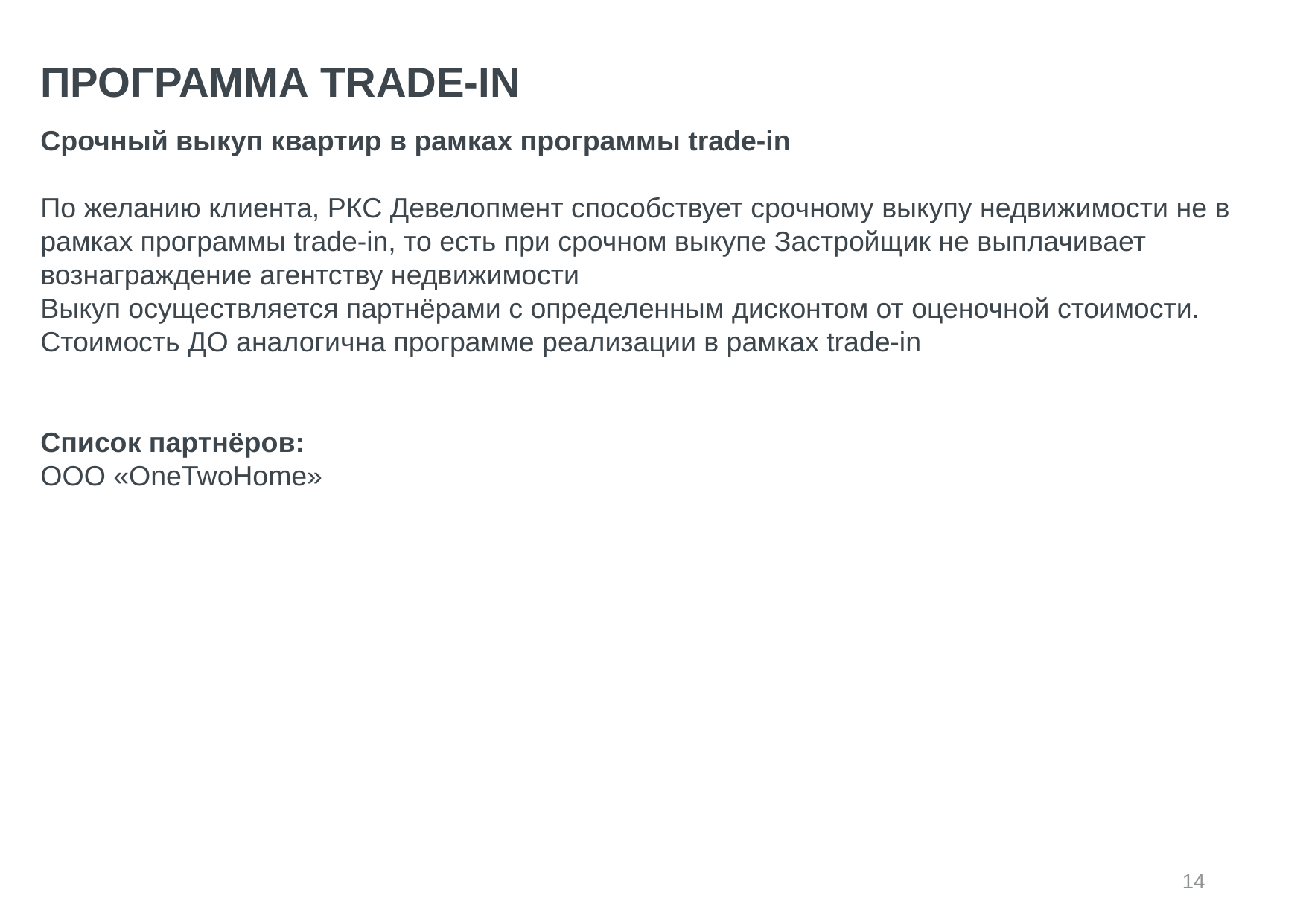

ПРОГРАММА TRADE-IN
Срочный выкуп квартир в рамках программы trade-in

По желанию клиента, РКС Девелопмент способствует срочному выкупу недвижимости не в рамках программы trade-in, то есть при срочном выкупе Застройщик не выплачивает вознаграждение агентству недвижимости
Выкуп осуществляется партнёрами с определенным дисконтом от оценочной стоимости.
Стоимость ДО аналогична программе реализации в рамках trade-in

Список партнёров:
ООО «OneTwoHome»

14